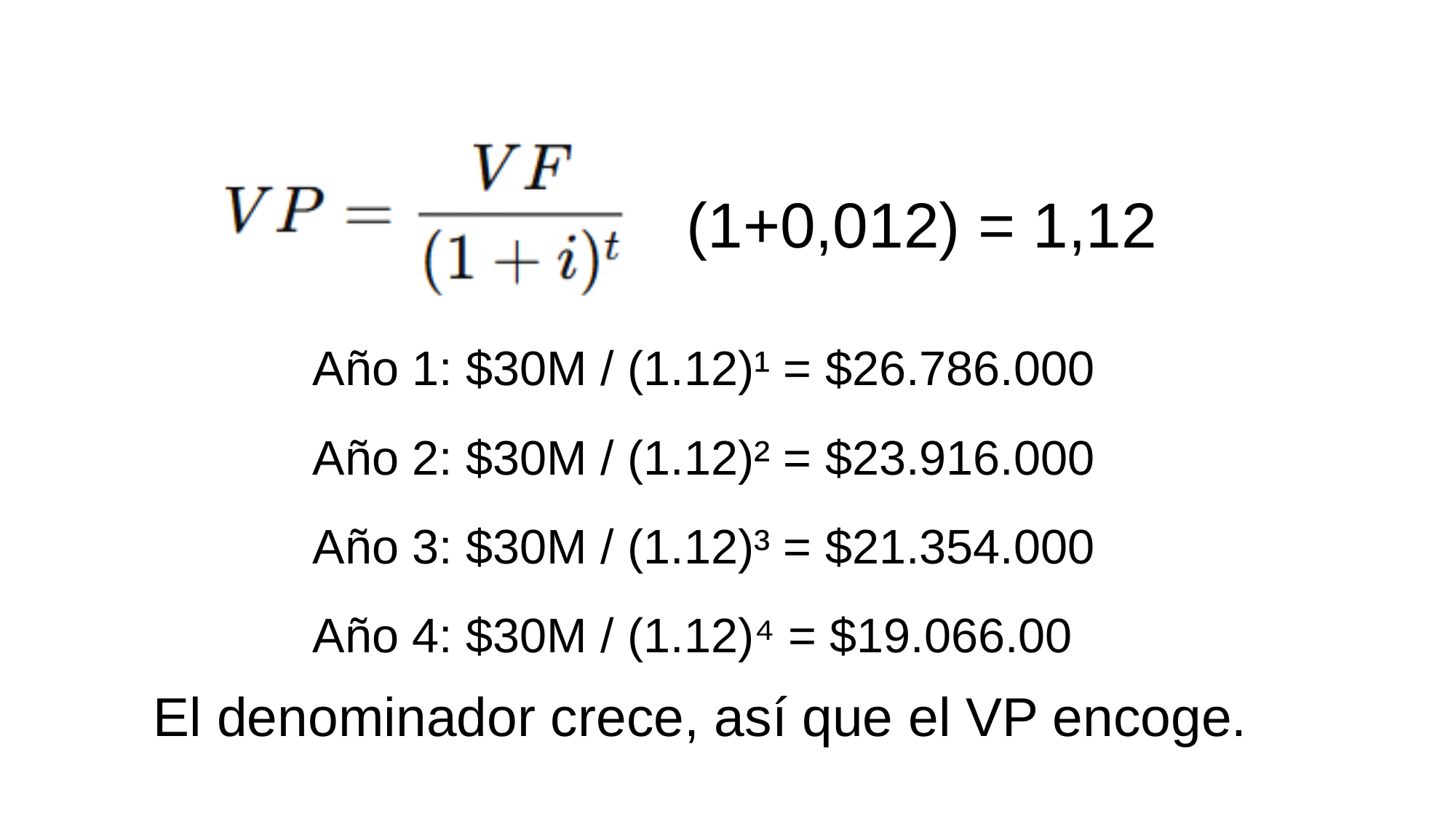

(1+0,012) = 1,12
Año 1: $30M / (1.12)¹ = $26.786.000
Año 2: $30M / (1.12)² = $23.916.000
Año 3: $30M / (1.12)³ = $21.354.000
Año 4: $30M / (1.12)⁴ = $19.066.00
El denominador crece, así que el VP encoge.